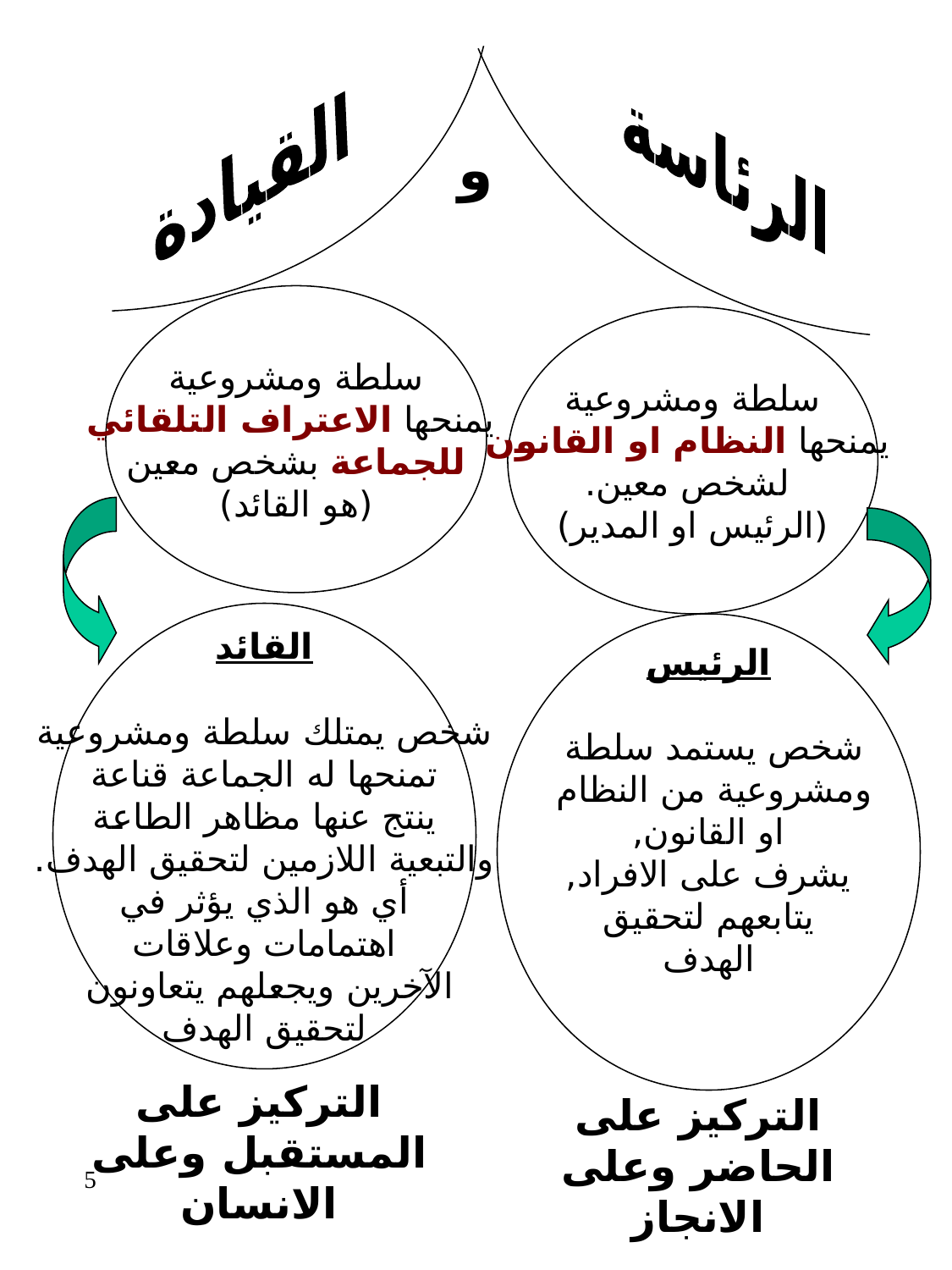

و

الرئاسة
القيادة
سلطة ومشروعية
 يمنحها الاعتراف التلقائي
للجماعة بشخص معين
(هو القائد)
سلطة ومشروعية
 يمنحها النظام او القانون
 لشخص معين.
(الرئيس او المدير)

القائد

شخص يمتلك سلطة ومشروعية
تمنحها له الجماعة قناعة
ينتج عنها مظاهر الطاعة
والتبعية اللازمين لتحقيق الهدف.
أي هو الذي يؤثر في
اهتمامات وعلاقات
الآخرين ويجعلهم يتعاونون
لتحقيق الهدف

الرئيس

شخص يستمد سلطة
ومشروعية من النظام
او القانون,
يشرف على الافراد,
يتابعهم لتحقيق
الهدف

التركيز على المستقبل وعلى الانسان
التركيز على الحاضر وعلى الانجاز
5